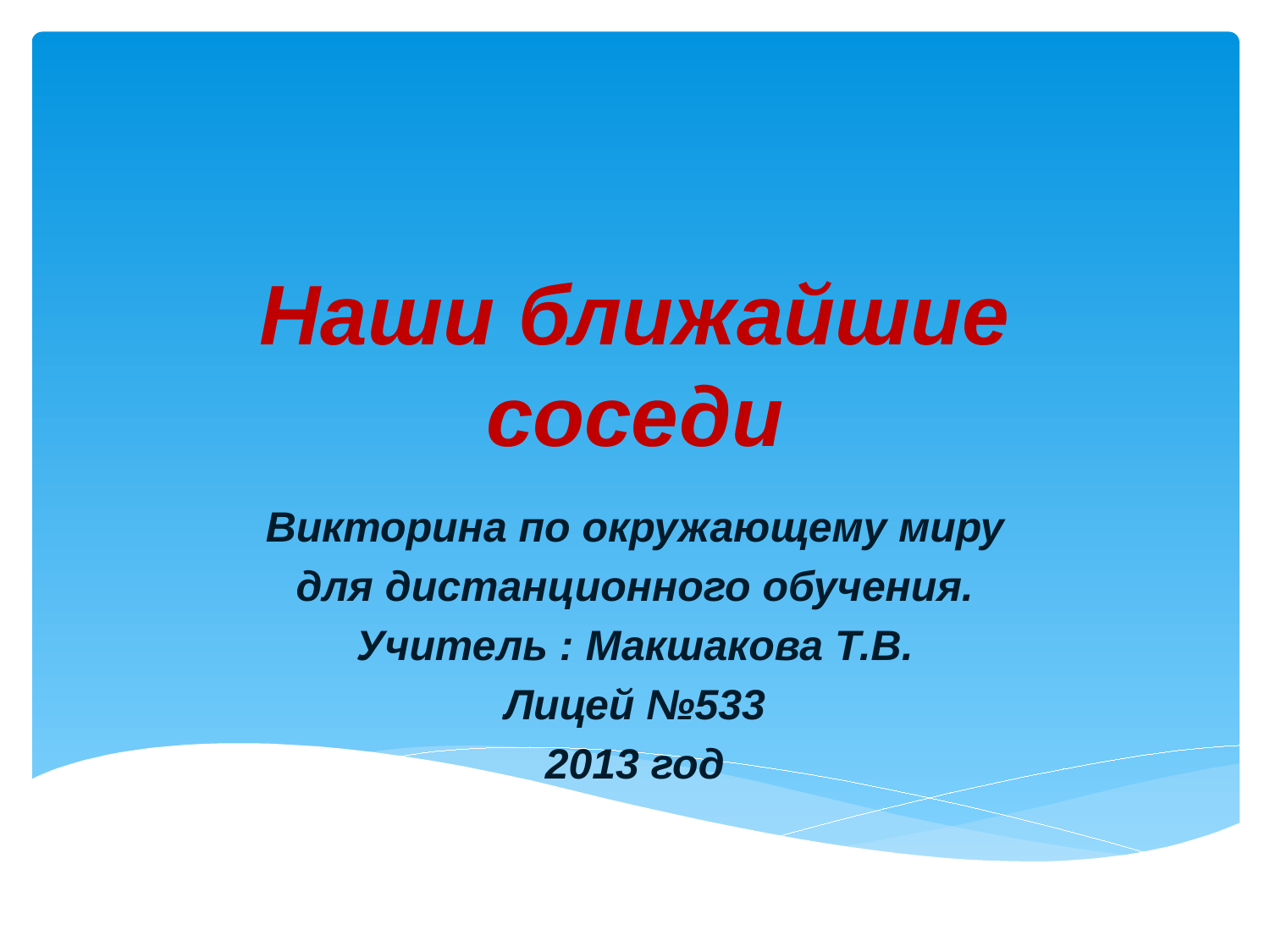

# Наши ближайшие соседи
Викторина по окружающему миру
для дистанционного обучения.
Учитель : Макшакова Т.В.
Лицей №533
2013 год